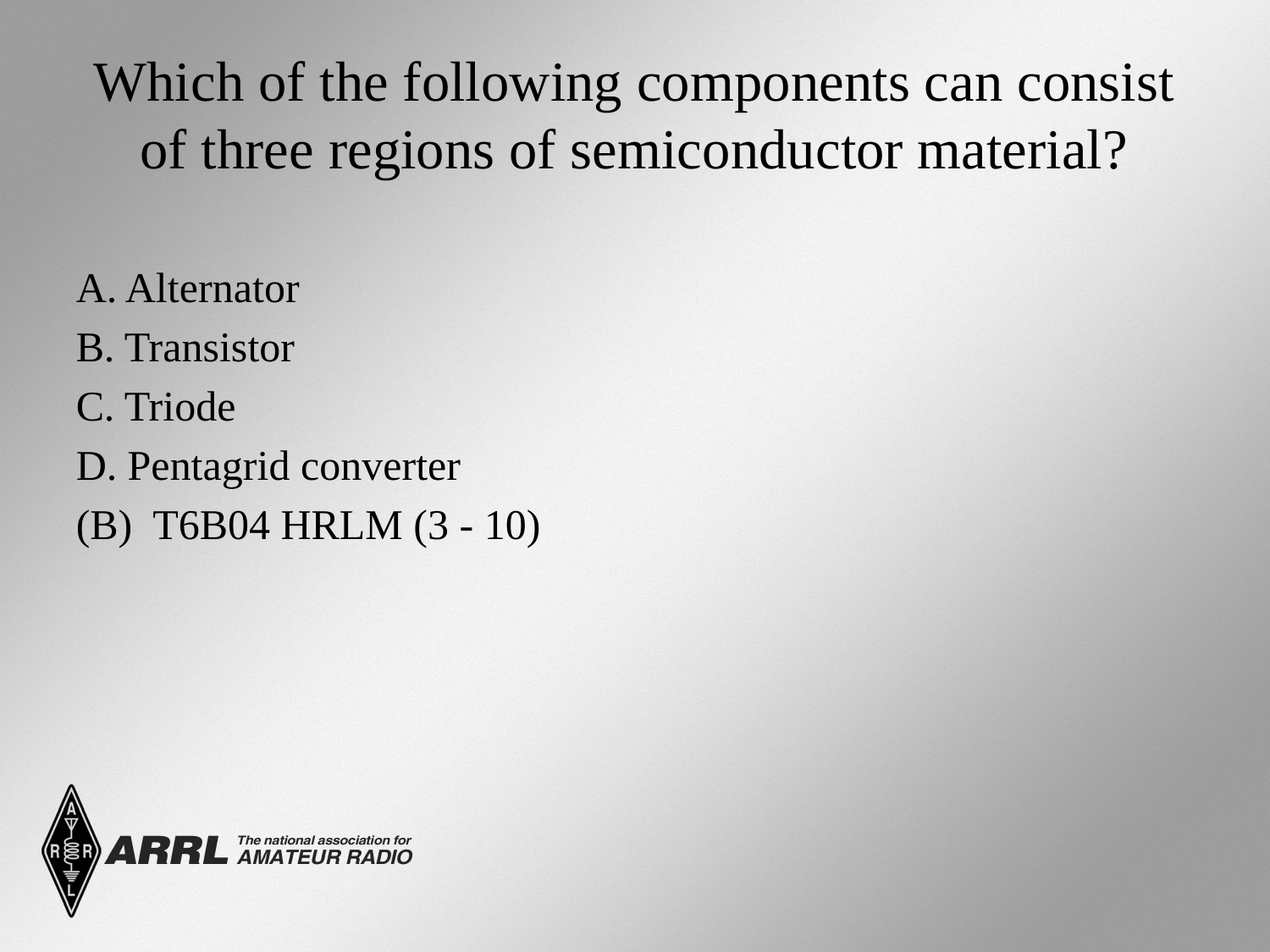

# Which of the following components can consist of three regions of semiconductor material?
A. Alternator
B. Transistor
C. Triode
D. Pentagrid converter
(B)  T6B04 HRLM (3 - 10)